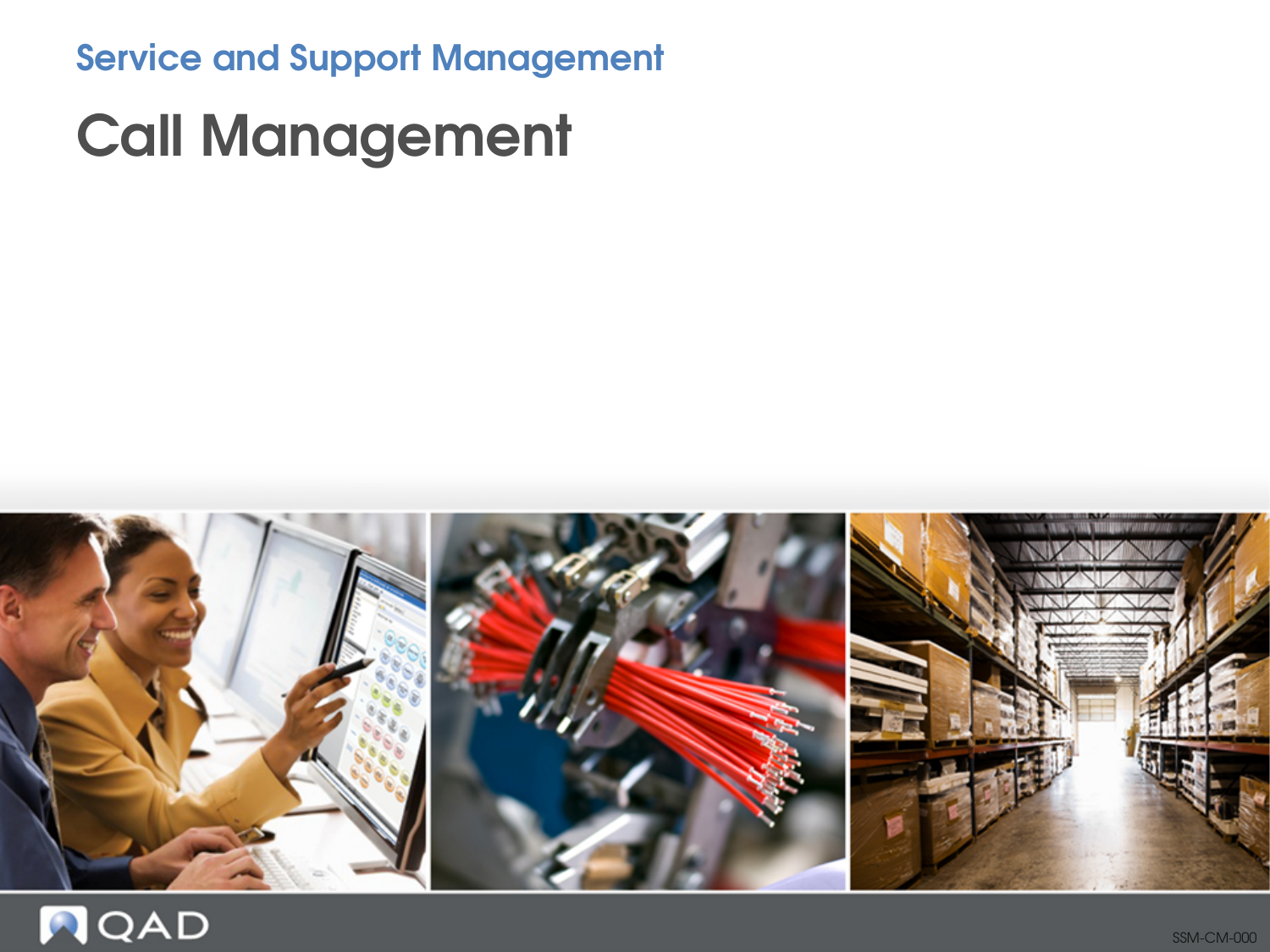

Service and Support Management
# Call Management

SSM-CM-000